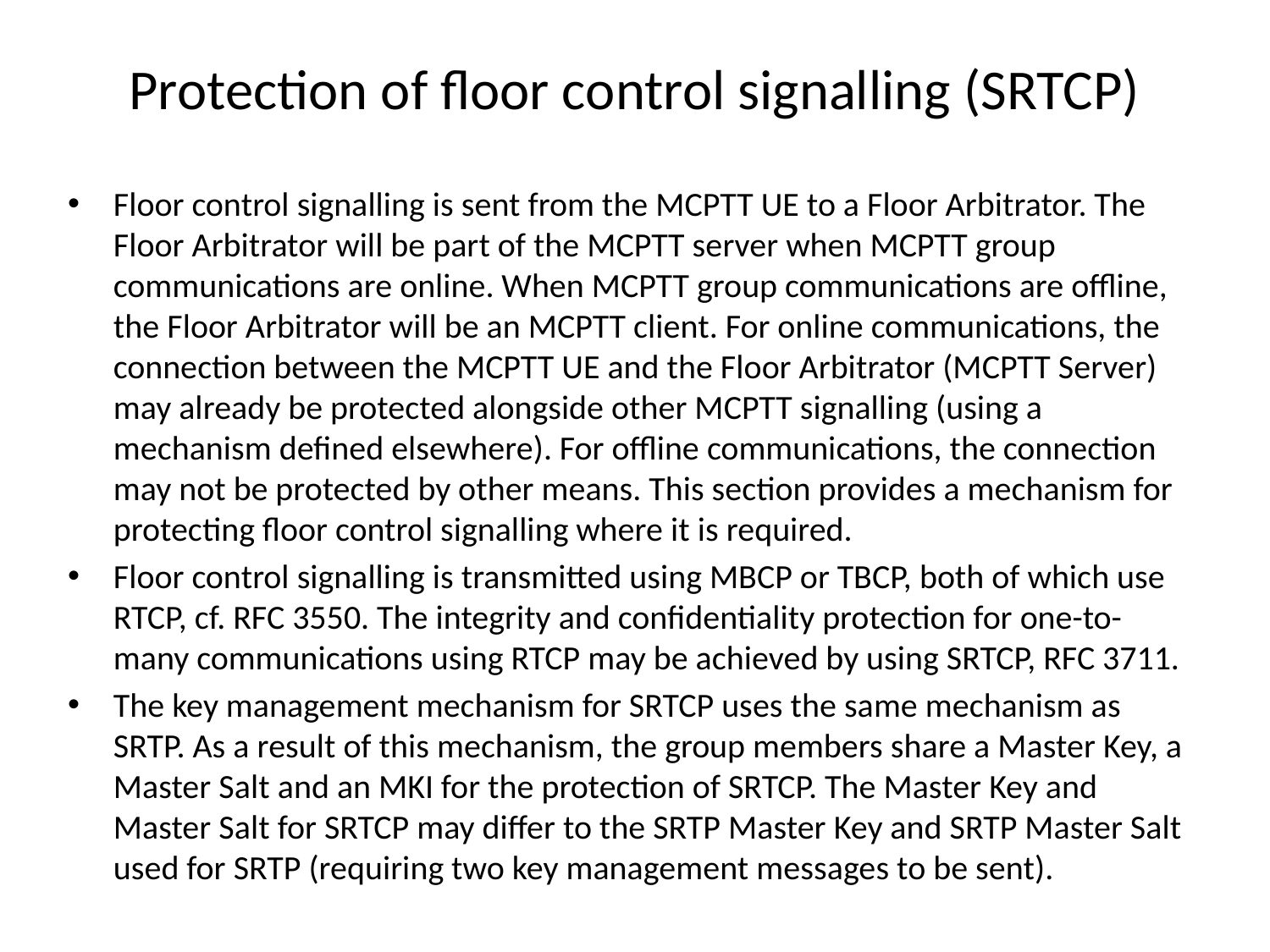

# Protection of floor control signalling (SRTCP)
Floor control signalling is sent from the MCPTT UE to a Floor Arbitrator. The Floor Arbitrator will be part of the MCPTT server when MCPTT group communications are online. When MCPTT group communications are offline, the Floor Arbitrator will be an MCPTT client. For online communications, the connection between the MCPTT UE and the Floor Arbitrator (MCPTT Server) may already be protected alongside other MCPTT signalling (using a mechanism defined elsewhere). For offline communications, the connection may not be protected by other means. This section provides a mechanism for protecting floor control signalling where it is required.
Floor control signalling is transmitted using MBCP or TBCP, both of which use RTCP, cf. RFC 3550. The integrity and confidentiality protection for one-to-many communications using RTCP may be achieved by using SRTCP, RFC 3711.
The key management mechanism for SRTCP uses the same mechanism as SRTP. As a result of this mechanism, the group members share a Master Key, a Master Salt and an MKI for the protection of SRTCP. The Master Key and Master Salt for SRTCP may differ to the SRTP Master Key and SRTP Master Salt used for SRTP (requiring two key management messages to be sent).